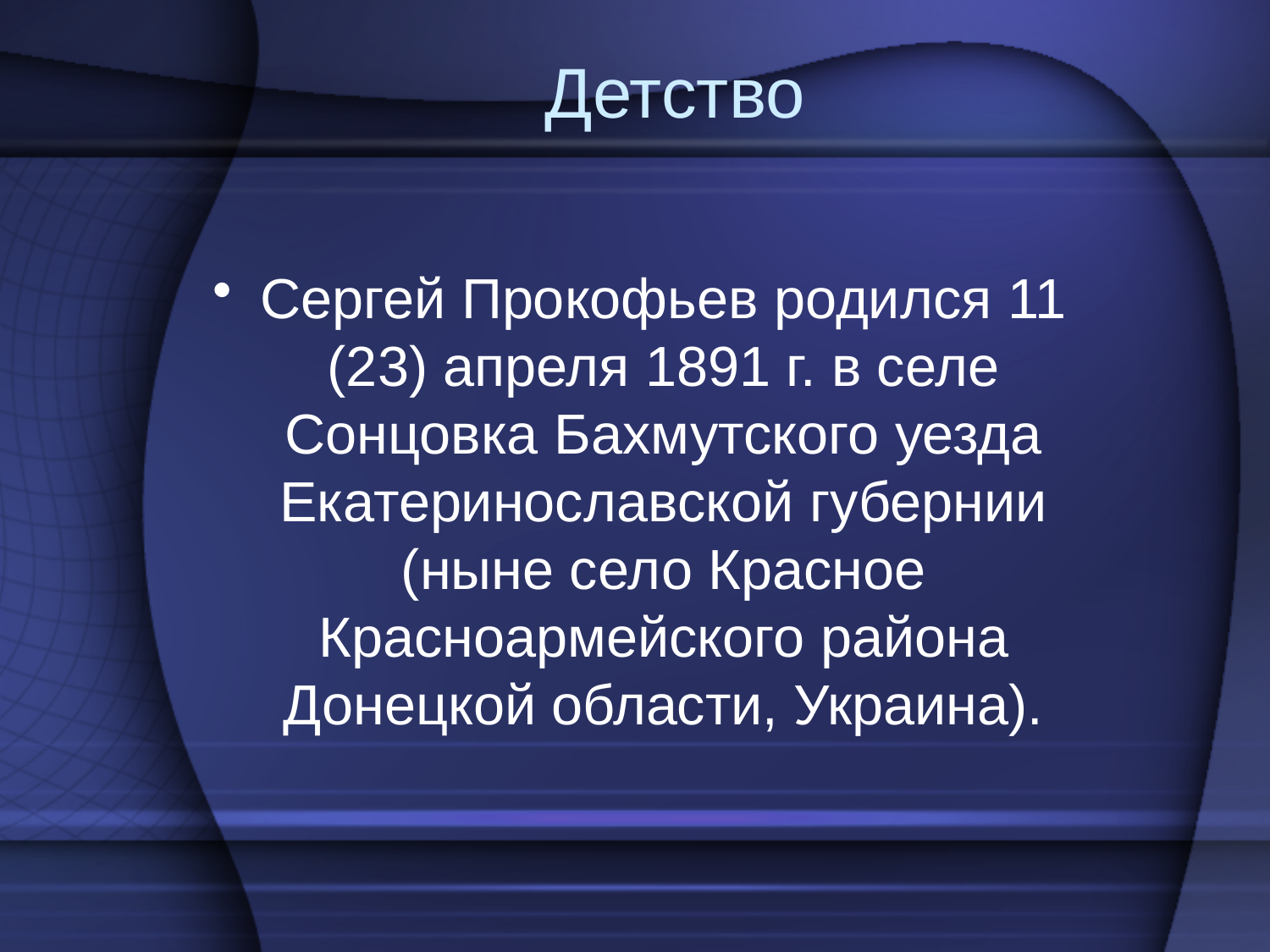

# Детство
Сергей Прокофьев родился 11 (23) апреля 1891 г. в селе Сонцовка Бахмутского уезда Екатеринославской губернии (ныне село Красное Красноармейского района Донецкой области, Украина).